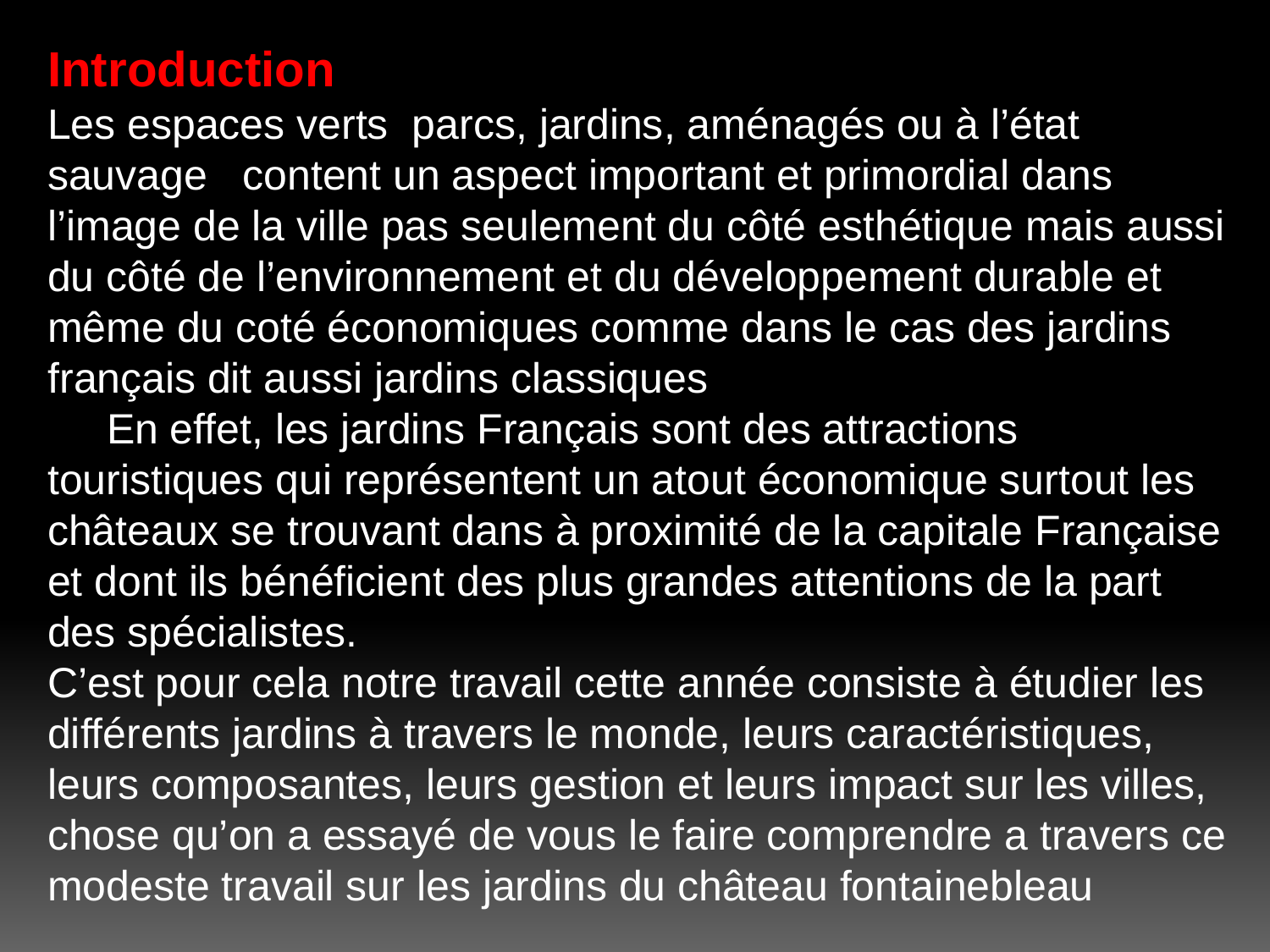

# Introduction Les espaces verts  parcs, jardins, aménagés ou à l’état sauvage   content un aspect important et primordial dans l’image de la ville pas seulement du côté esthétique mais aussi du côté de l’environnement et du développement durable et même du coté économiques comme dans le cas des jardins français dit aussi jardins classiques En effet, les jardins Français sont des attractions touristiques qui représentent un atout économique surtout les châteaux se trouvant dans à proximité de la capitale Française et dont ils bénéficient des plus grandes attentions de la part des spécialistes. C’est pour cela notre travail cette année consiste à étudier les différents jardins à travers le monde, leurs caractéristiques, leurs composantes, leurs gestion et leurs impact sur les villes, chose qu’on a essayé de vous le faire comprendre a travers ce modeste travail sur les jardins du château fontainebleau